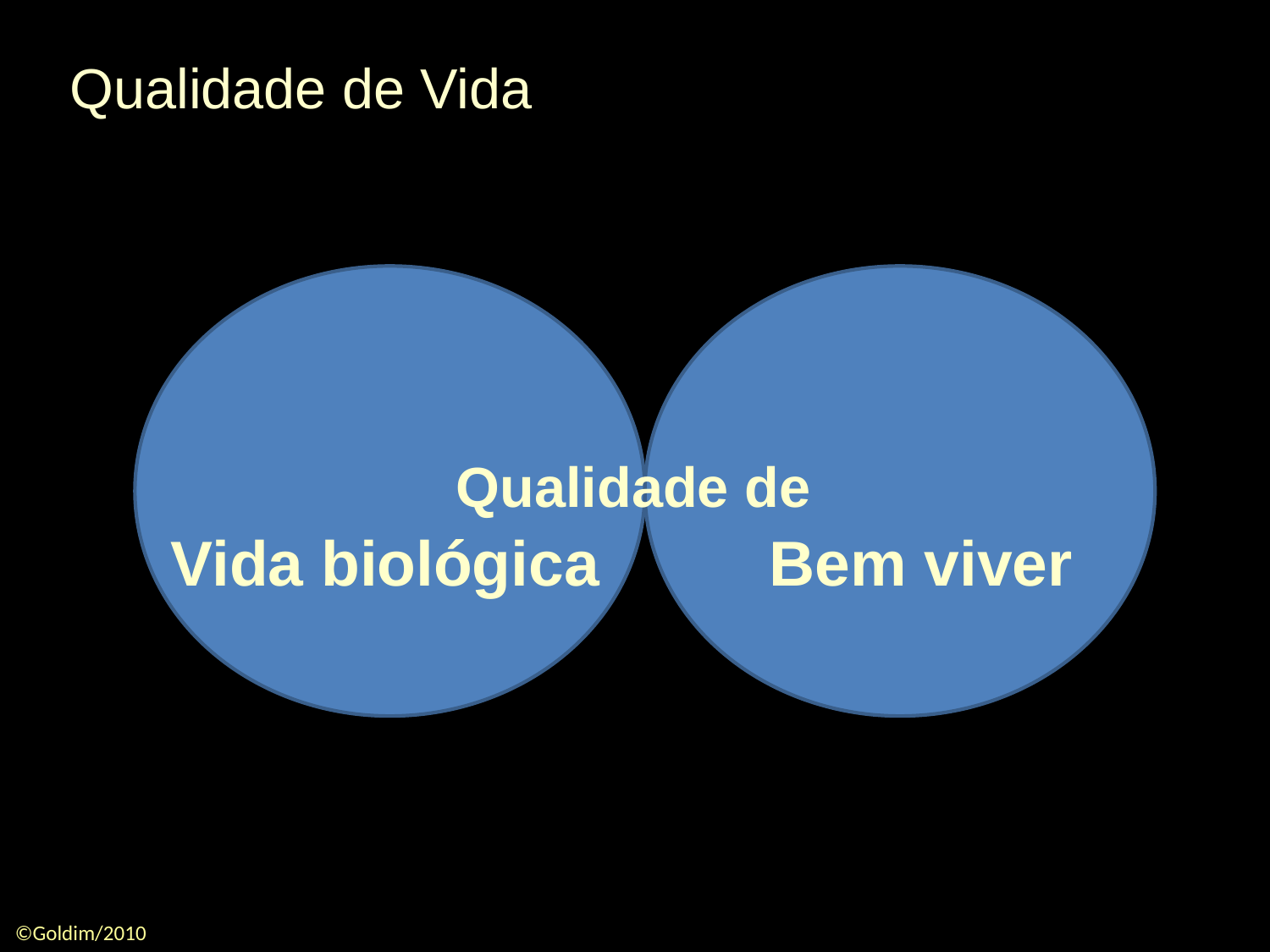

Qualidade de Vida

Qualidade de
Vida biológica
Bem viver
©Goldim/2010